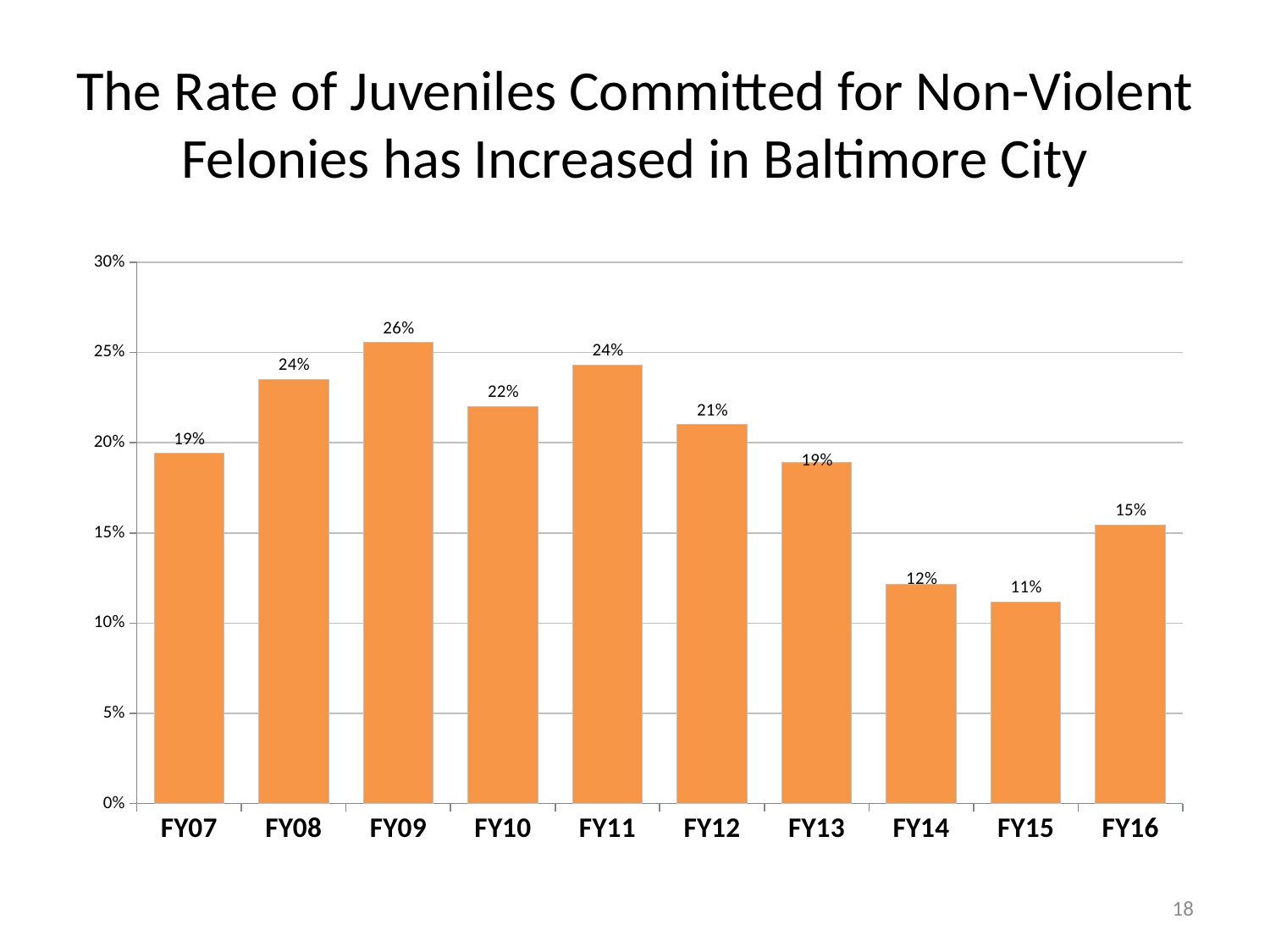

# The Rate of Juveniles Committed for Non-Violent Felonies has Increased in Baltimore City

### Chart

| Category | Non-Violent Felony |
|---|---|
| FY07 | 0.19402985074626866 |
| FY08 | 0.23507462686567165 |
| FY09 | 0.25555555555555554 |
| FY10 | 0.22012578616352202 |
| FY11 | 0.24313725490196078 |
| FY12 | 0.21 |
| FY13 | 0.1891891891891892 |
| FY14 | 0.12169312169312169 |
| FY15 | 0.11188811188811189 |
| FY16 | 0.15441176470588236 |
18